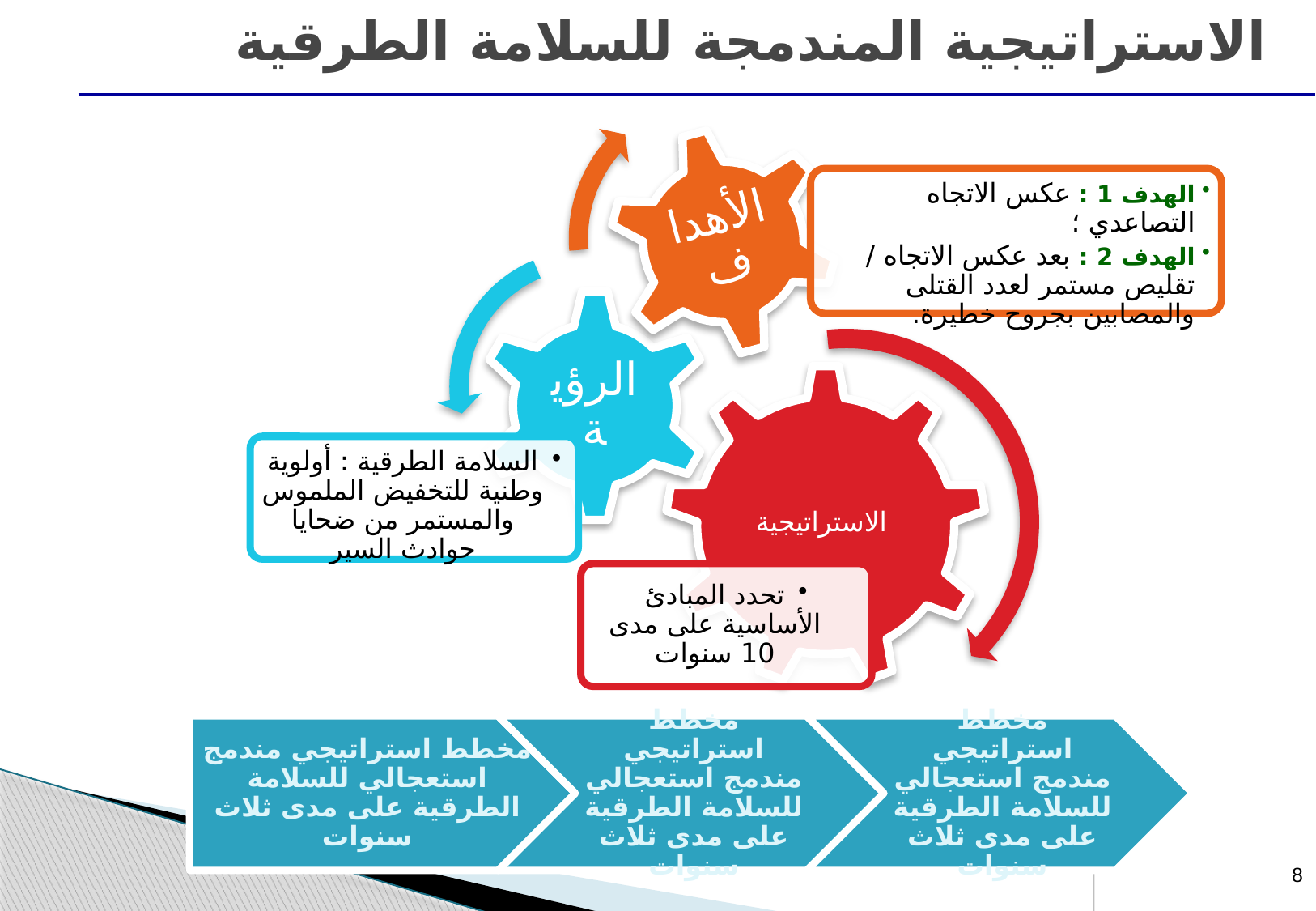

# الاستراتيجية المندمجة للسلامة الطرقية
الاستراتيجية
تحدد المبادئ الأساسية على مدى 10 سنوات
الرؤية
السلامة الطرقية : أولوية وطنية للتخفيض الملموس والمستمر من ضحايا حوادث السير
الأهداف
الهدف 1 : عكس الاتجاه التصاعدي ؛
الهدف 2 : بعد عكس الاتجاه / تقليص مستمر لعدد القتلى والمصابين بجروح خطيرة.
مخطط استراتيجي مندمج استعجالي للسلامة الطرقية على مدى ثلاث سنوات
مخطط استراتيجي مندمج استعجالي للسلامة الطرقية على مدى ثلاث سنوات
مخطط استراتيجي مندمج استعجالي للسلامة الطرقية على مدى ثلاث سنوات
8